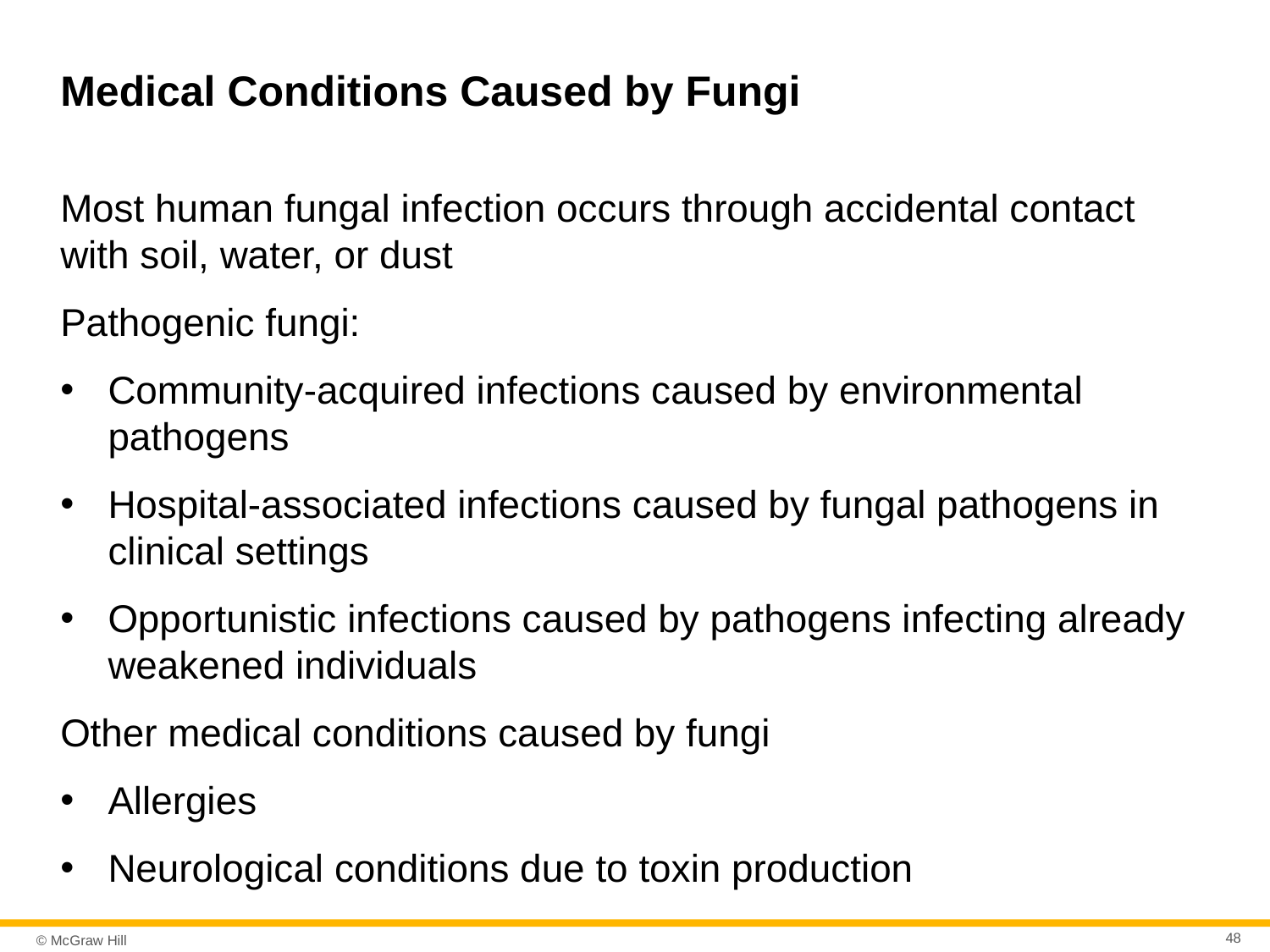

# Medical Conditions Caused by Fungi
Most human fungal infection occurs through accidental contact with soil, water, or dust
Pathogenic fungi:
Community-acquired infections caused by environmental pathogens
Hospital-associated infections caused by fungal pathogens in clinical settings
Opportunistic infections caused by pathogens infecting already weakened individuals
Other medical conditions caused by fungi
Allergies
Neurological conditions due to toxin production